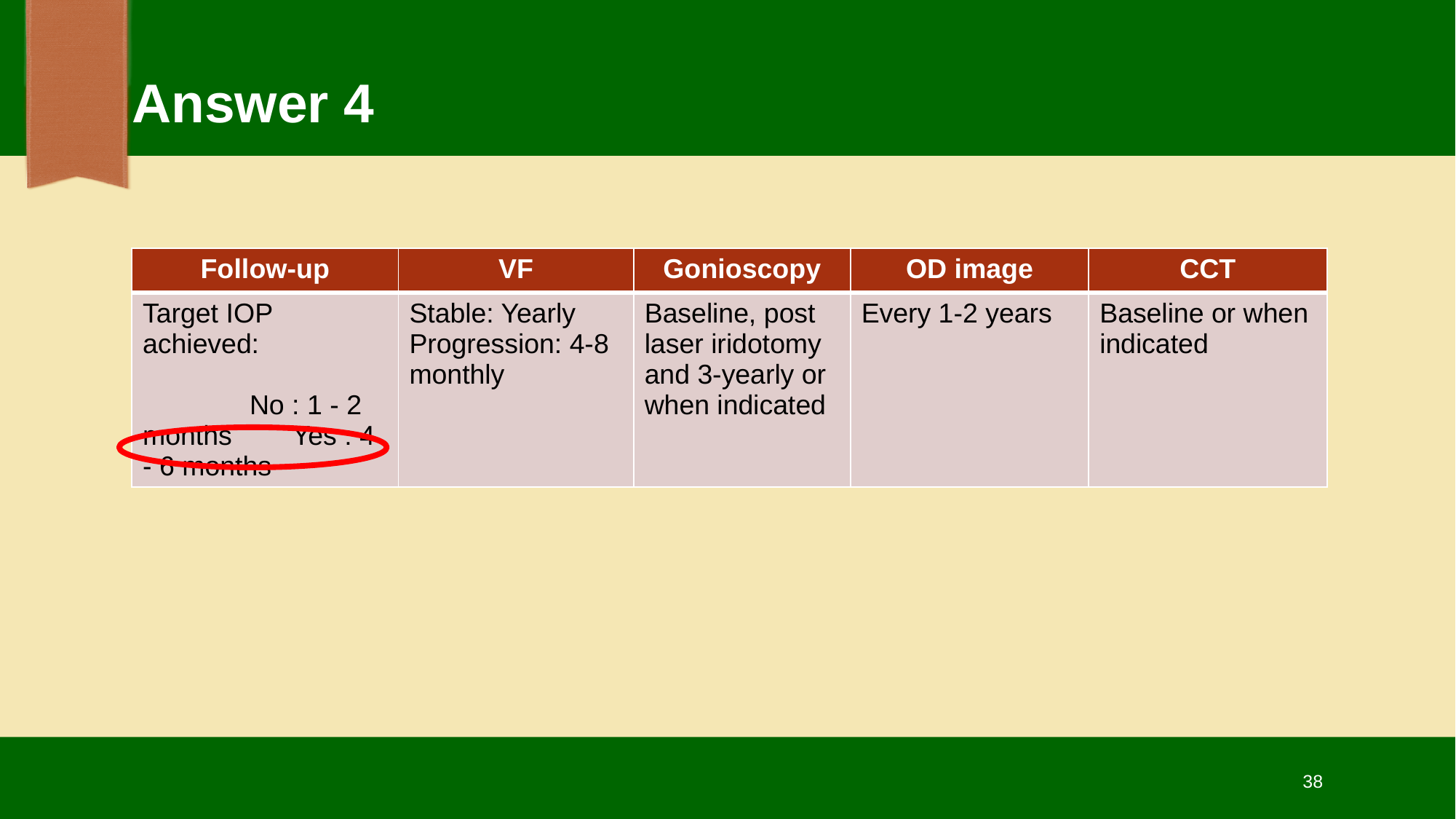

# Answer 4
| Follow-up | VF | Gonioscopy | OD image | CCT |
| --- | --- | --- | --- | --- |
| Target IOP achieved: No : 1 - 2 months Yes : 4 - 6 months | Stable: Yearly Progression: 4-8 monthly | Baseline, post laser iridotomy and 3-yearly or when indicated | Every 1-2 years | Baseline or when indicated |

38